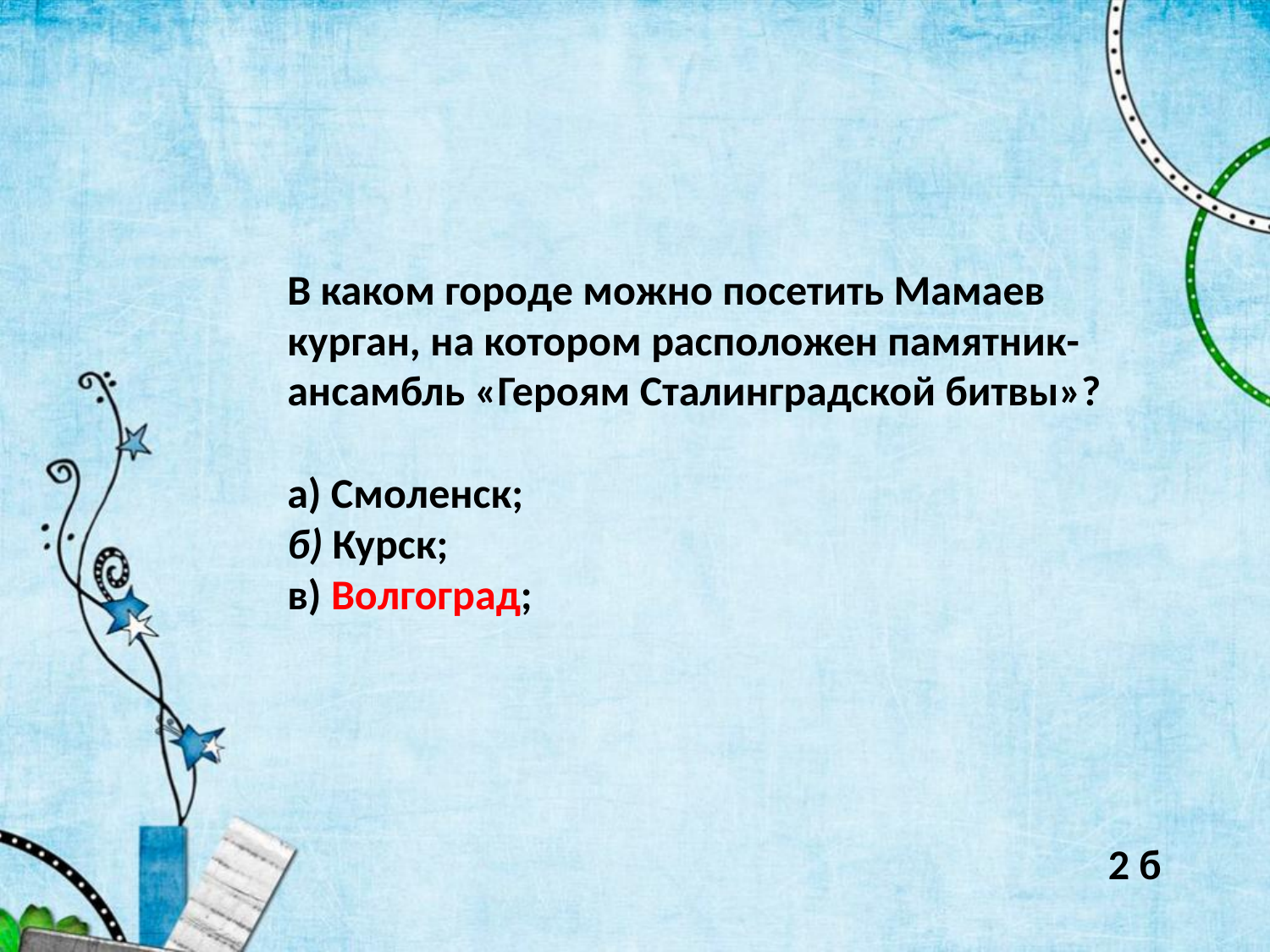

В каком городе можно посетить Мамаев курган, на котором расположен памятник-ансамбль «Героям Сталинградской битвы»?
а) Смоленск;
б) Курск;
в) Волгоград;
2 б